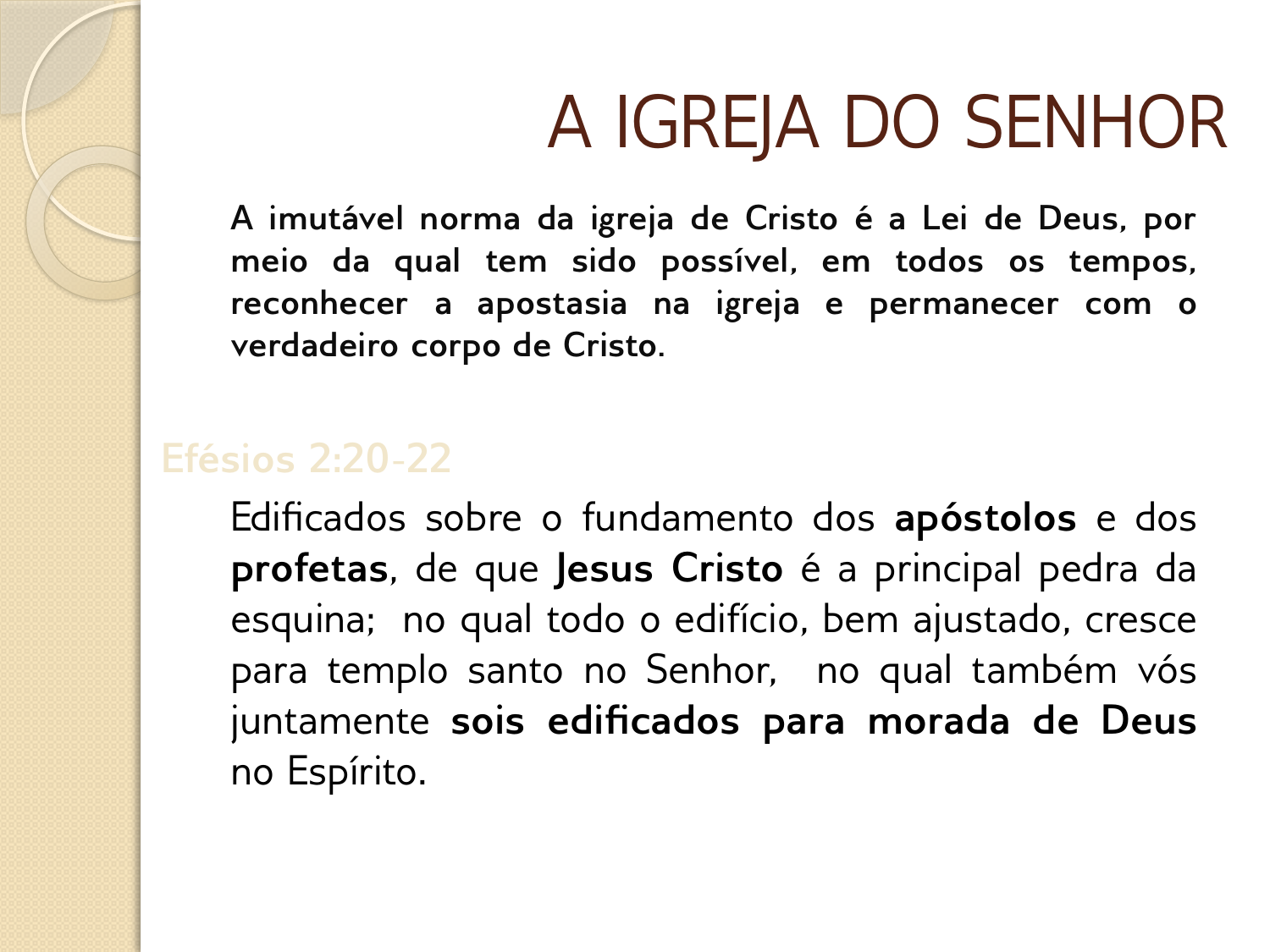

# A IGREJA DO SENHOR
A imutável norma da igreja de Cristo é a Lei de Deus, por meio da qual tem sido possível, em todos os tempos, reconhecer a apostasia na igreja e permanecer com o verdadeiro corpo de Cristo.
Efésios 2:20-22
Edificados sobre o fundamento dos apóstolos e dos profetas, de que Jesus Cristo é a principal pedra da esquina;  no qual todo o edifício, bem ajustado, cresce para templo santo no Senhor,  no qual também vós juntamente sois edificados para morada de Deus no Espírito.